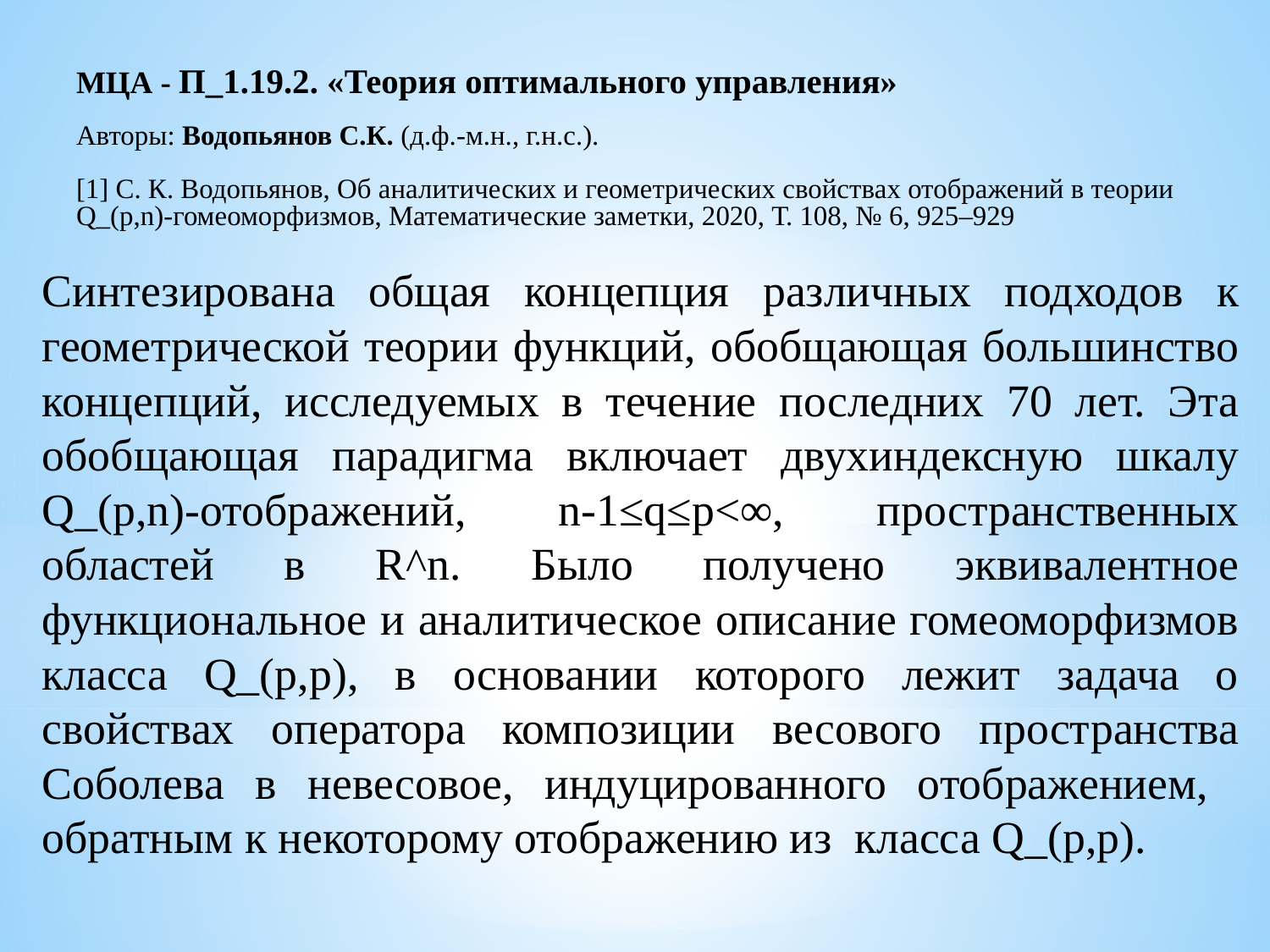

МЦА - П_1.19.2. «Теория оптимального управления»
Авторы: Водопьянов С.К. (д.ф.-м.н., г.н.с.).
[1] С. К. Водопьянов, Об аналитических и геометрических свойствах отображений в теории Q_(p,n)-гомеоморфизмов, Математические заметки, 2020, Т. 108, № 6, 925–929
Синтезирована общая концепция различных подходов к геометрической теории функций, обобщающая большинство концепций, исследуемых в течение последних 70 лет. Эта обобщающая парадигма включает двухиндексную шкалу Q_(p,n)-отображений, n-1≤q≤p<∞, пространственных областей в R^n. Было получено эквивалентное функциональное и аналитическое описание гомеоморфизмов класса Q_(p,p), в основании которого лежит задача о свойствах оператора композиции весового пространства Соболева в невесовое, индуцированного отображением,  обратным к некоторому отображению из  класса Q_(p,p).